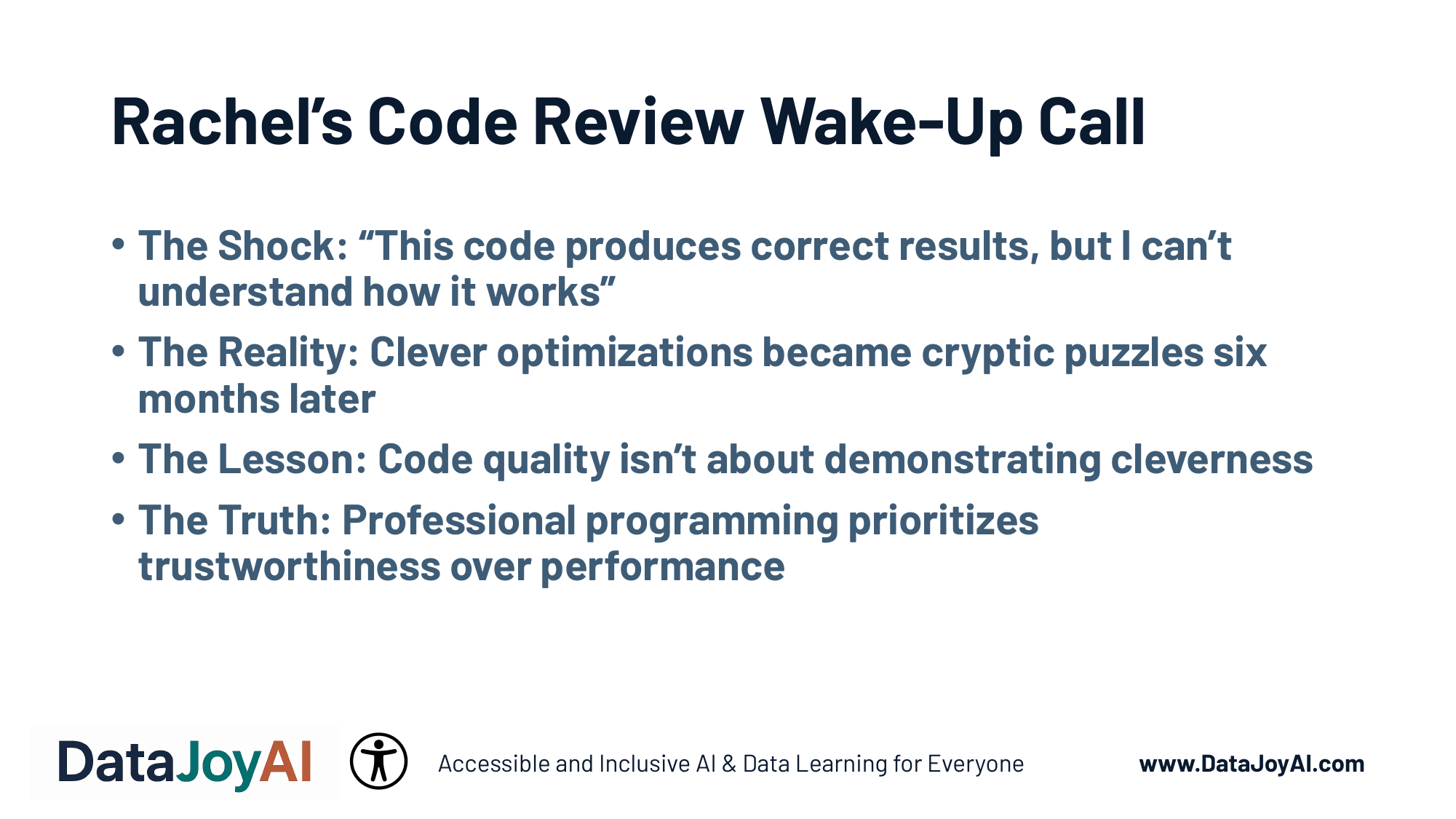

# Rachel’s Code Review Wake-Up Call
The Shock: “This code produces correct results, but I can’t understand how it works”
The Reality: Clever optimizations became cryptic puzzles six months later
The Lesson: Code quality isn’t about demonstrating cleverness
The Truth: Professional programming prioritizes trustworthiness over performance